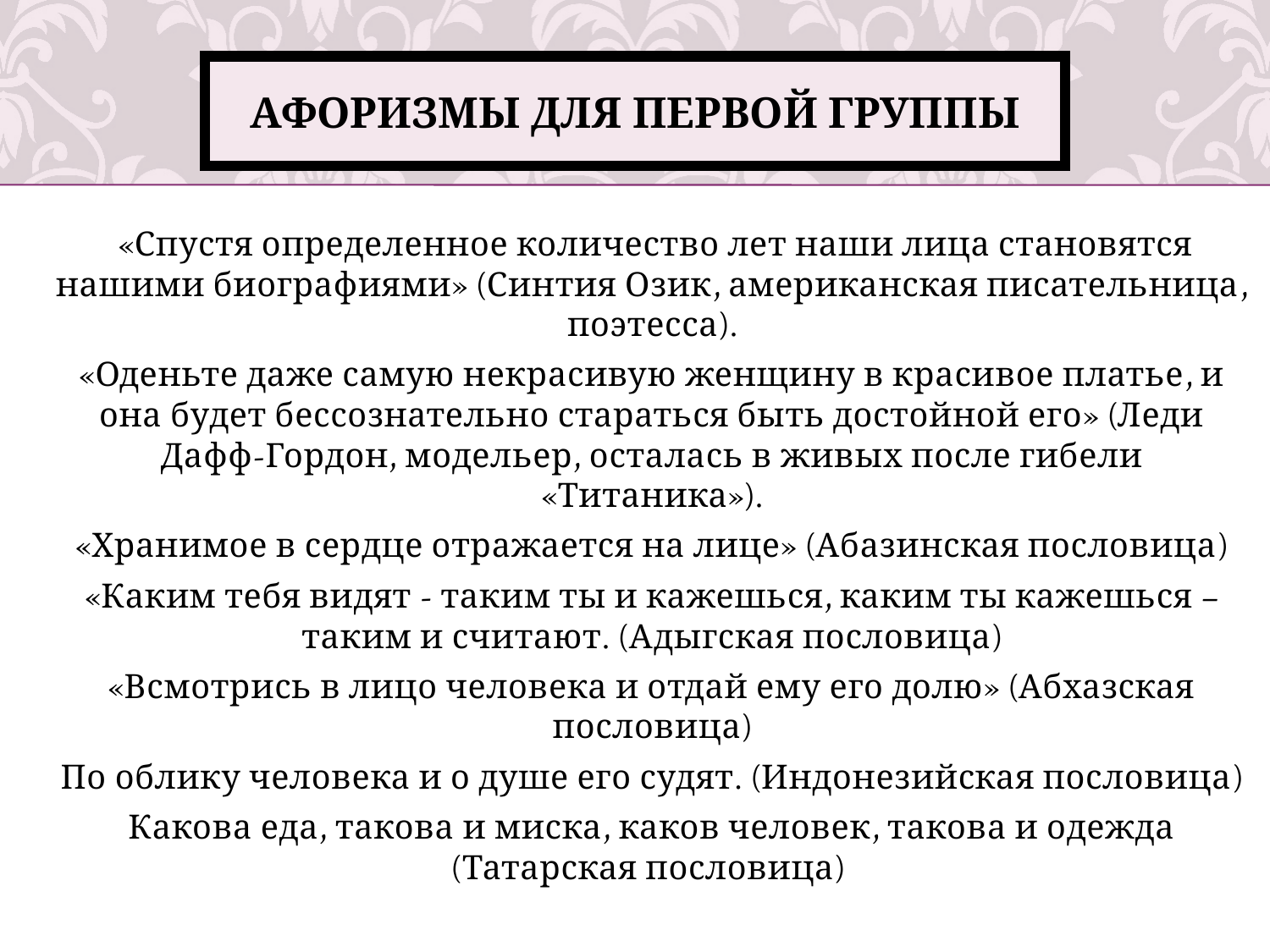

# Афоризмы для первой группы
 «Спустя определенное количество лет наши лица становятся нашими биографиями» (Синтия Озик, американская писательница, поэтесса).
«Оденьте даже самую некрасивую женщину в красивое платье, и она будет бессознательно стараться быть достойной его» (Леди Дафф-Гордон, модельер, осталась в живых после гибели «Титаника»).
«Хранимое в сердце отражается на лице» (Абазинская пословица)
«Каким тебя видят - таким ты и кажешься, каким ты кажешься – таким и считают. (Адыгская пословица)
«Всмотрись в лицо человека и отдай ему его долю» (Абхазская пословица)
По облику человека и о душе его судят. (Индонезийская пословица)
Какова еда, такова и миска, каков человек, такова и одежда (Татарская пословица)